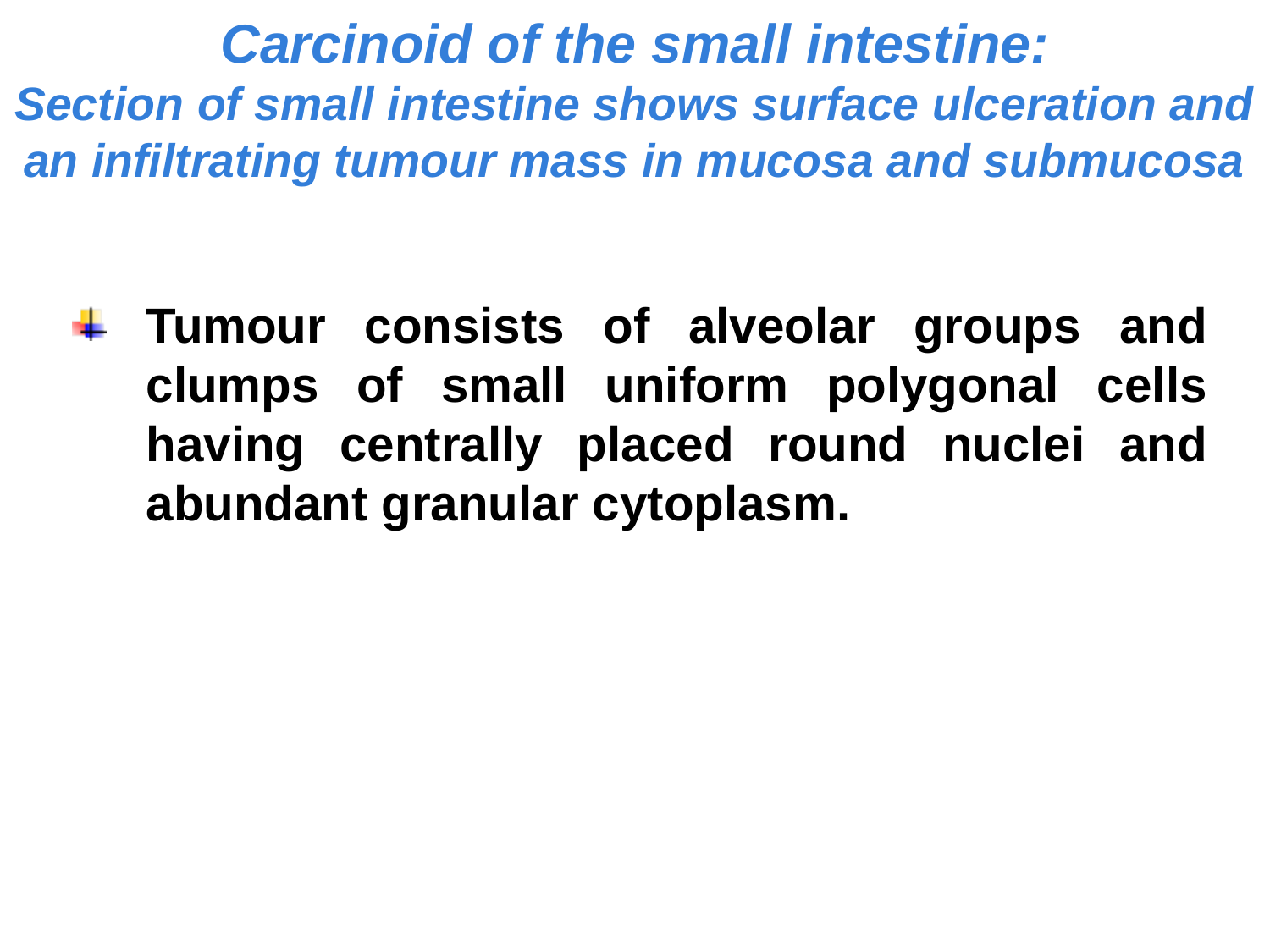

# Carcinoid of the small intestine: Section of small intestine shows surface ulceration and an infiltrating tumour mass in mucosa and submucosa
Tumour consists of alveolar groups and clumps of small uniform polygonal cells having centrally placed round nuclei and abundant granular cytoplasm.